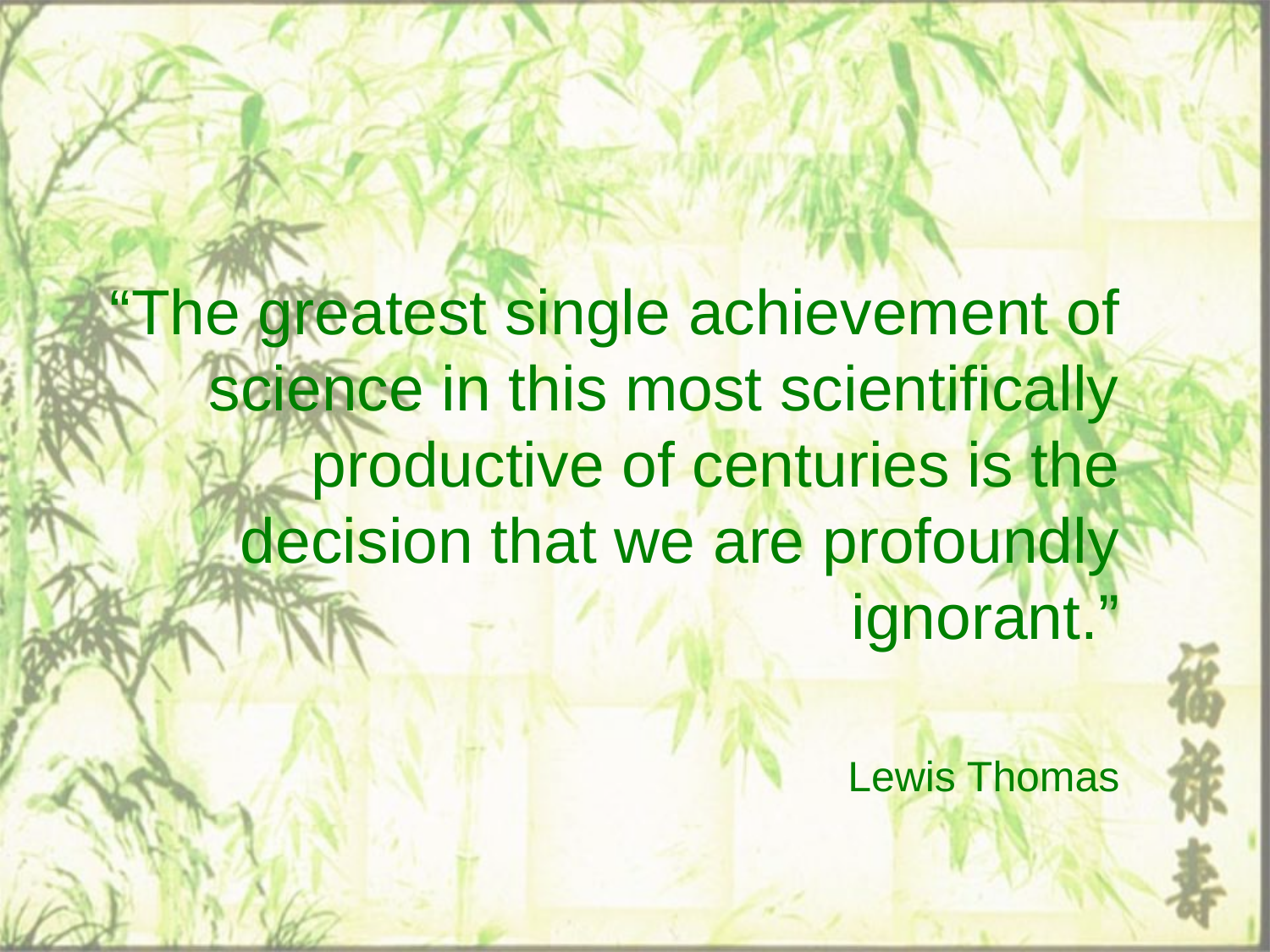

“The greatest single achievement of science in this most scientifically productive of centuries is the decision that we are profoundly ignorant.”

Lewis Thomas